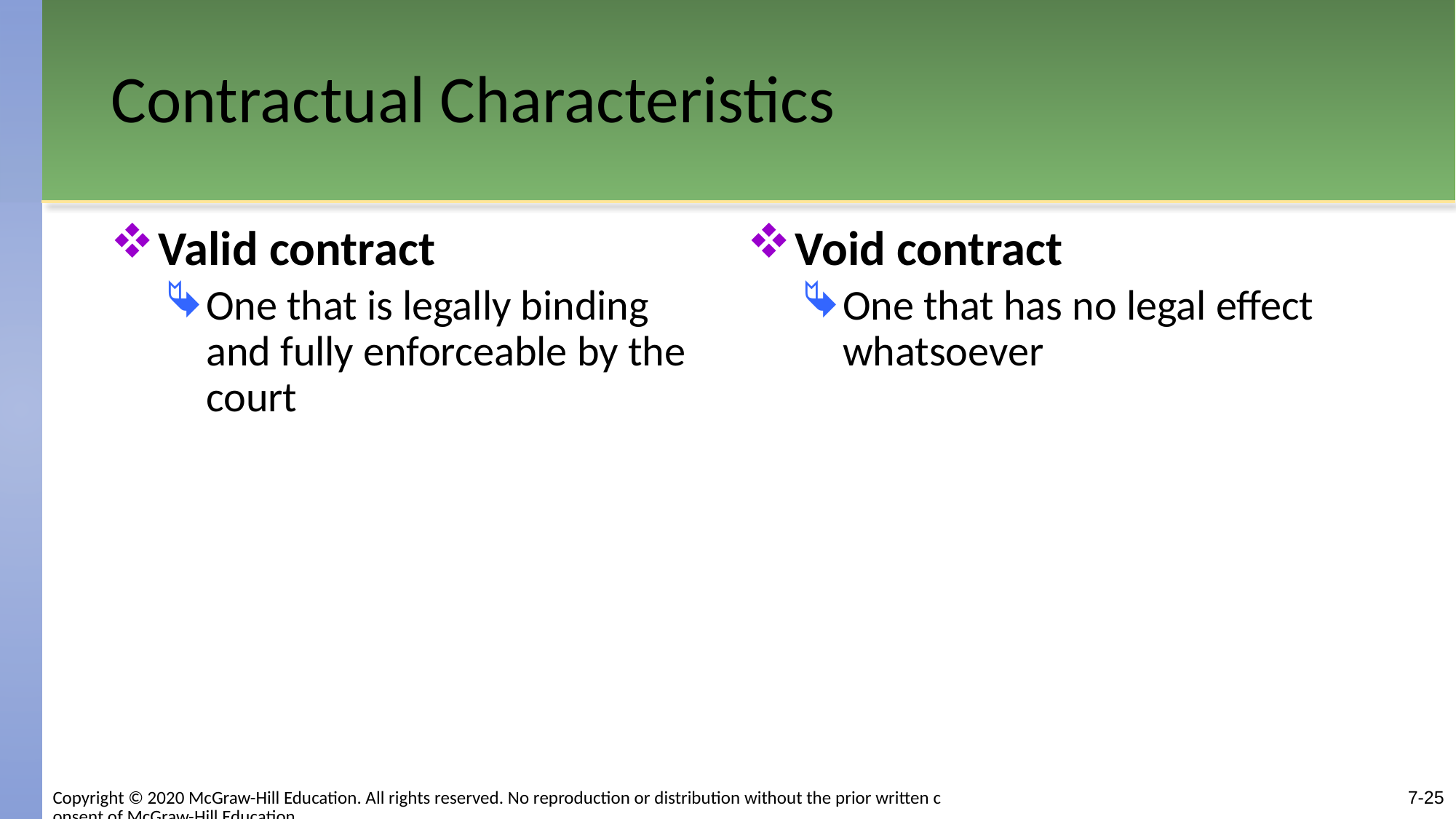

# Contractual Characteristics
Valid contract
One that is legally binding and fully enforceable by the court

Void contract
One that has no legal effect whatsoever

7-25
Copyright © 2020 McGraw-Hill Education. All rights reserved. No reproduction or distribution without the prior written consent of McGraw-Hill Education.